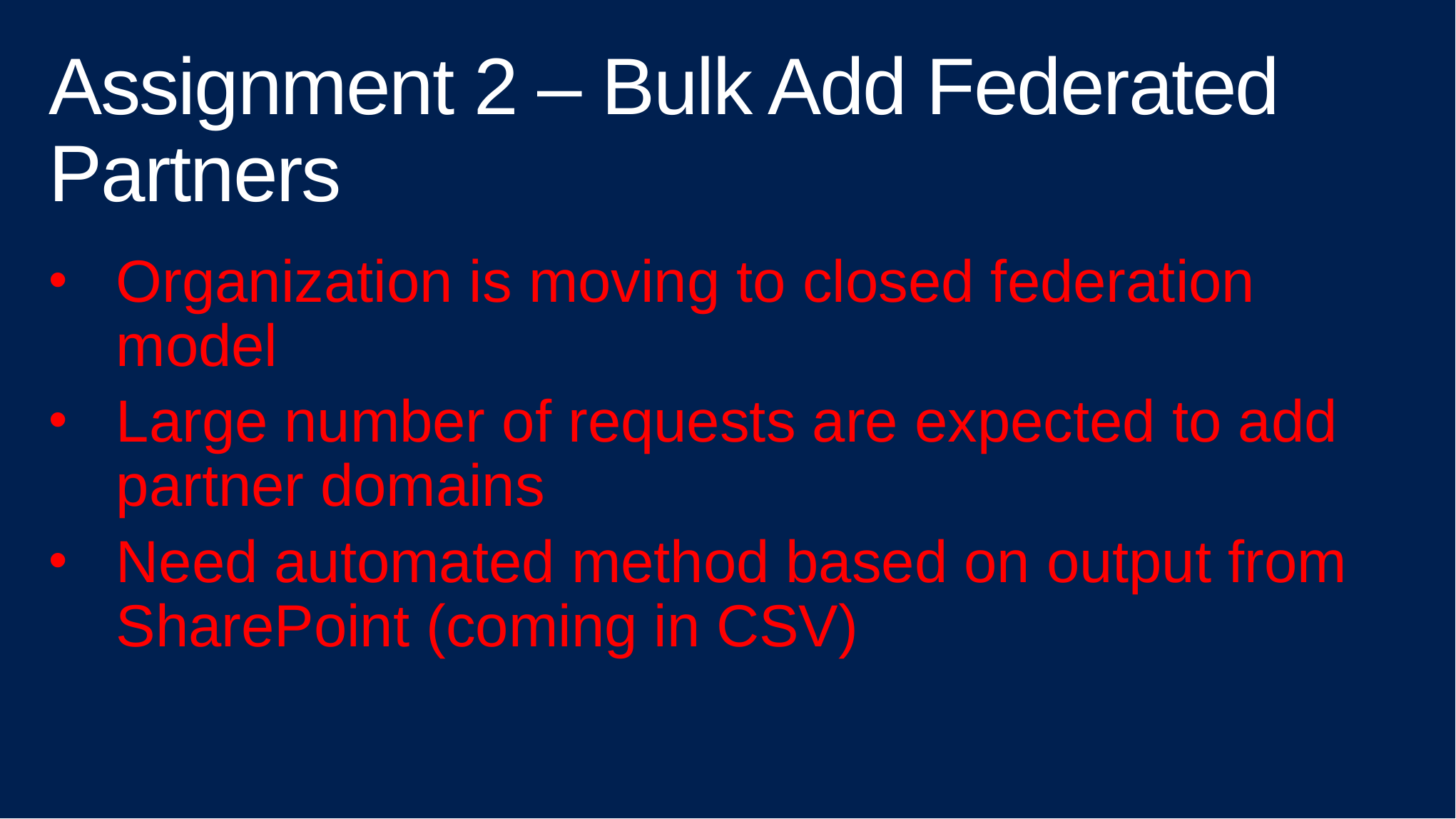

# Assignment 2 – Bulk Add Federated Partners
Organization is moving to closed federation model
Large number of requests are expected to add partner domains
Need automated method based on output from SharePoint (coming in CSV)